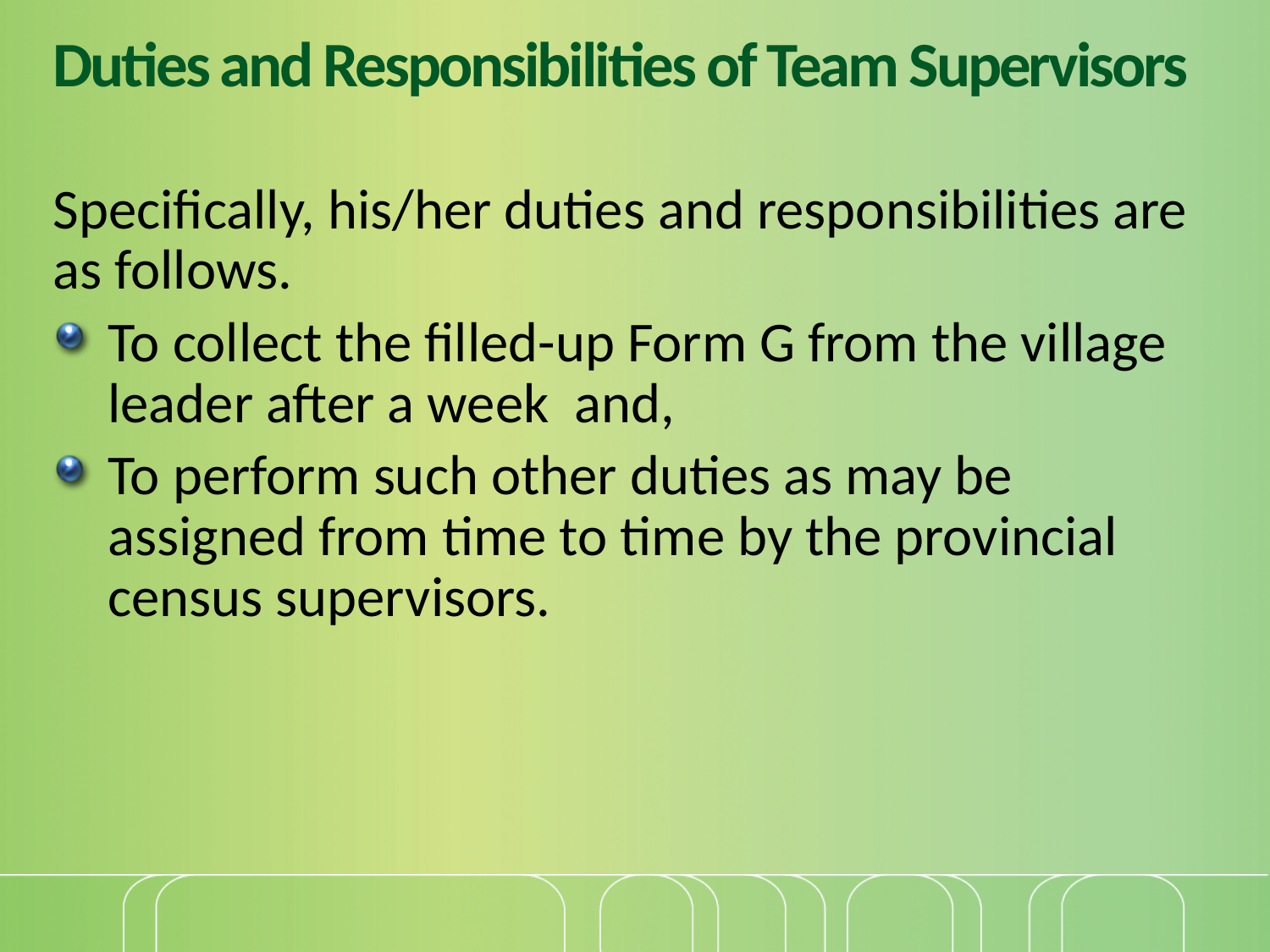

# Duties and Responsibilities of Team Supervisors
Specifically, his/her duties and responsibilities are as follows.
To collect the filled-up Form G from the village leader after a week  and,
To perform such other duties as may be assigned from time to time by the provincial census supervisors.